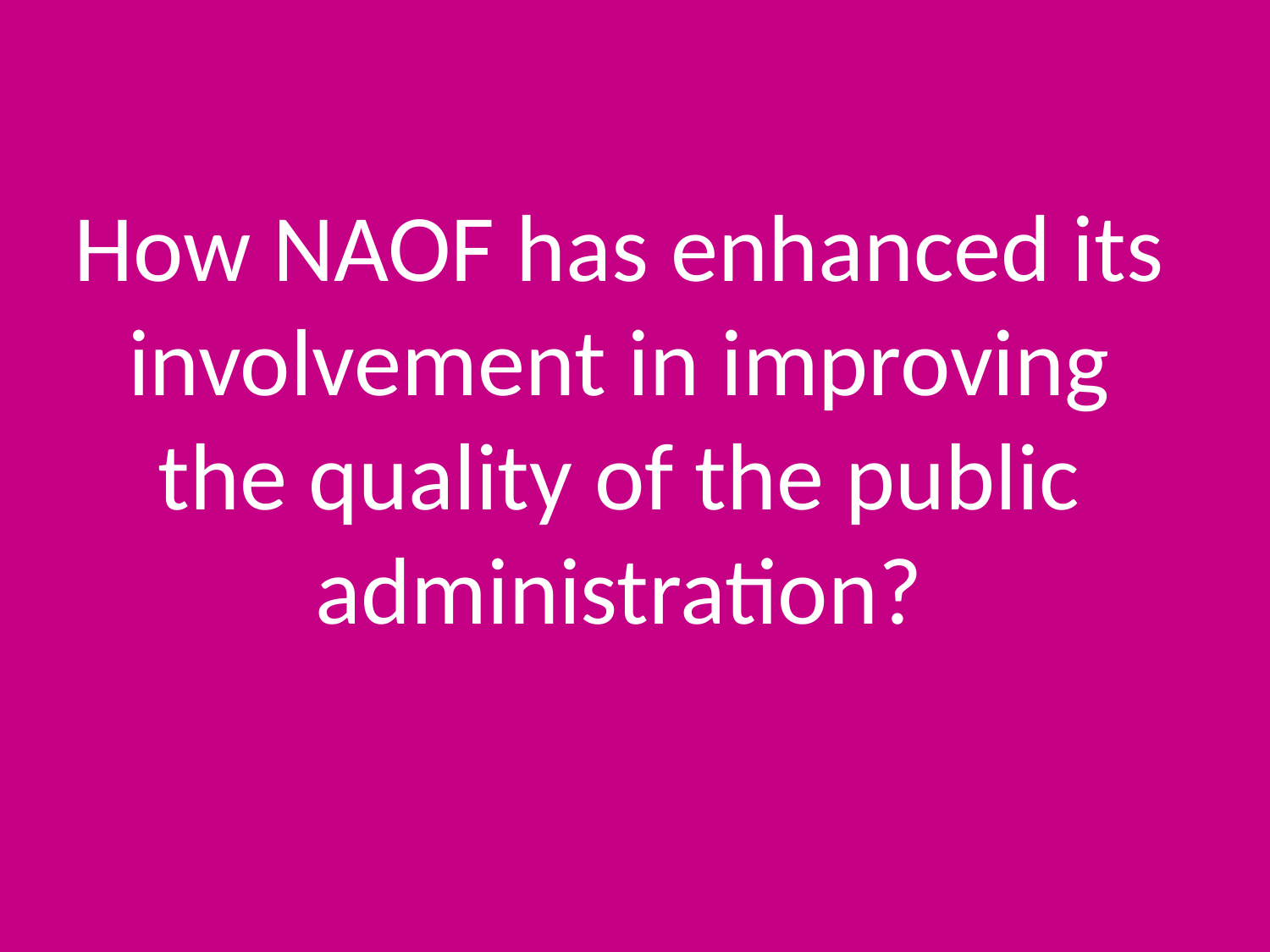

# How NAOF has enhanced its involvement in improving the quality of the public administration?